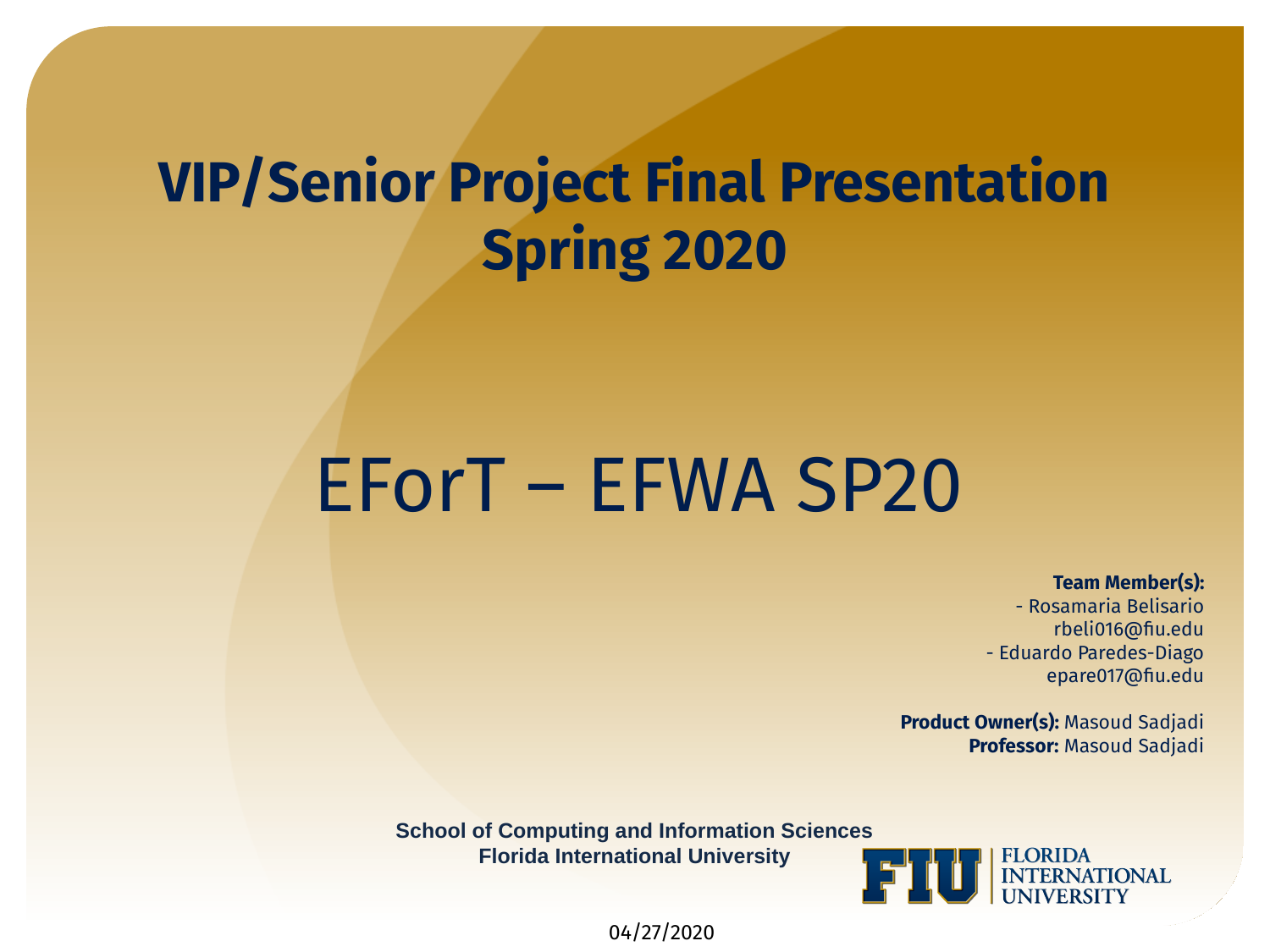

VIP/Senior Project Final Presentation
Spring 2020
EForT – EFWA SP20
# Team Member(s): - Rosamaria Belisario
rbeli016@fiu.edu
     - Eduardo Paredes-Diago
epare017@fiu.edu
Product Owner(s): Masoud Sadjadi
Professor: Masoud Sadjadi
School of Computing and Information Sciences
Florida International University
04/27/2020